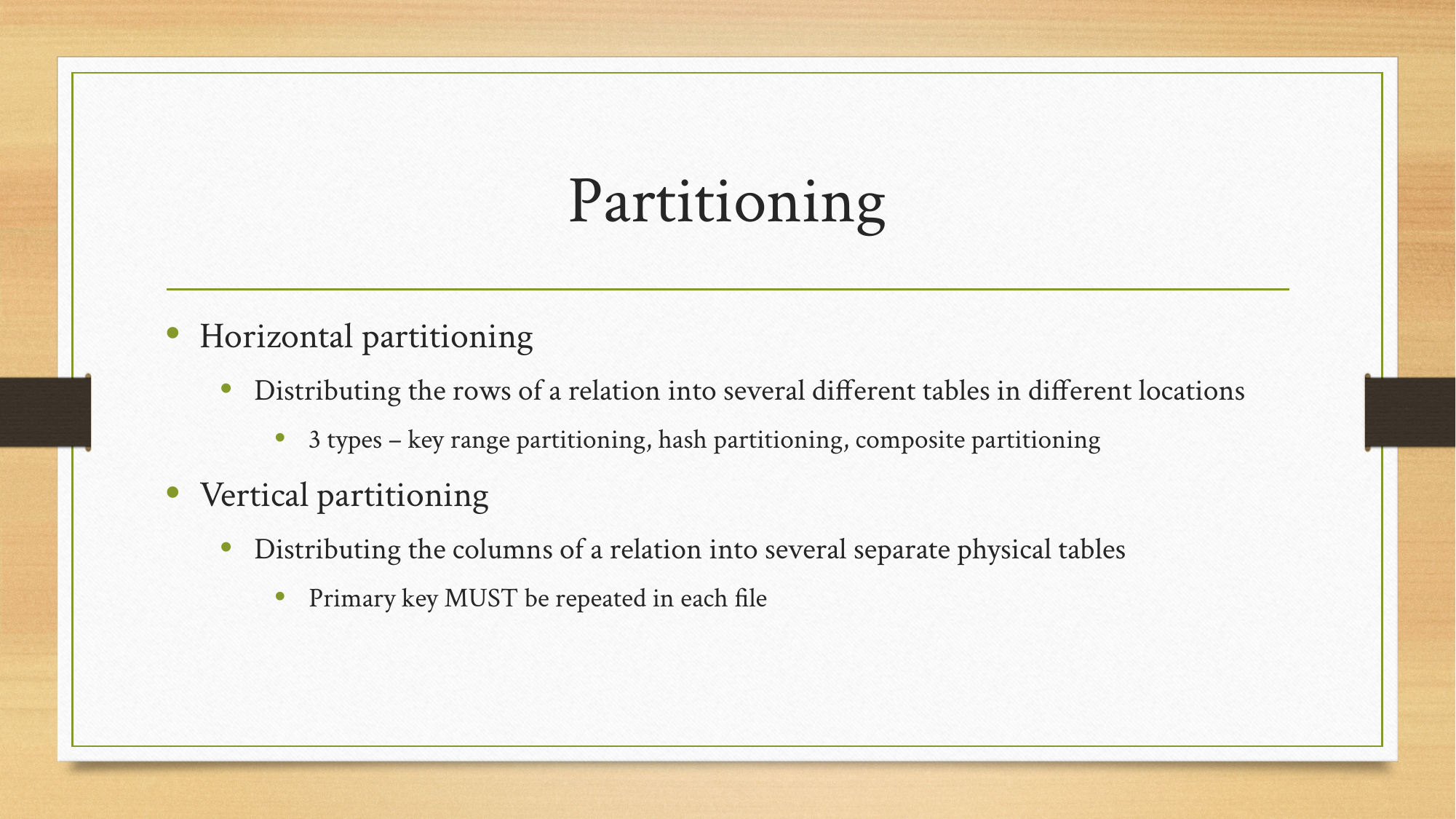

# Partitioning
Horizontal partitioning
Distributing the rows of a relation into several different tables in different locations
3 types – key range partitioning, hash partitioning, composite partitioning
Vertical partitioning
Distributing the columns of a relation into several separate physical tables
Primary key MUST be repeated in each file